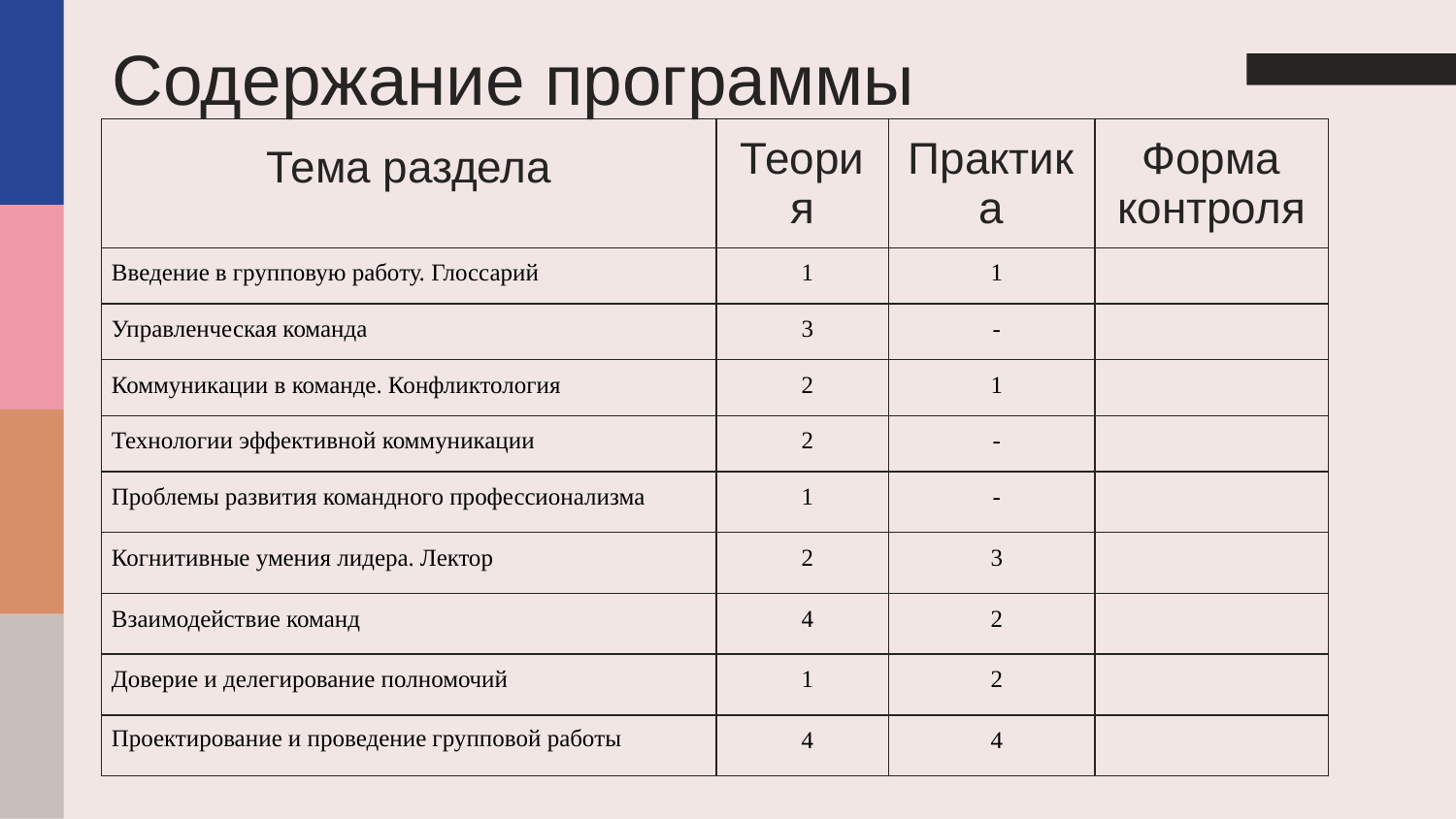

# Содержание программы
| Тема раздела | Теория | Практика | Форма контроля |
| --- | --- | --- | --- |
| Введение в групповую работу. Глоссарий | 1 | 1 |  |
| Управленческая команда | 3 | - |  |
| Коммуникации в команде. Конфликтология | 2 | 1 |  |
| Технологии эффективной коммуникации | 2 | - |  |
| Проблемы развития командного профессионализма | 1 | - |  |
| Когнитивные умения лидера. Лектор | 2 | 3 |  |
| Взаимодействие команд | 4 | 2 |  |
| Доверие и делегирование полномочий | 1 | 2 |  |
| Проектирование и проведение групповой работы | 4 | 4 |  |